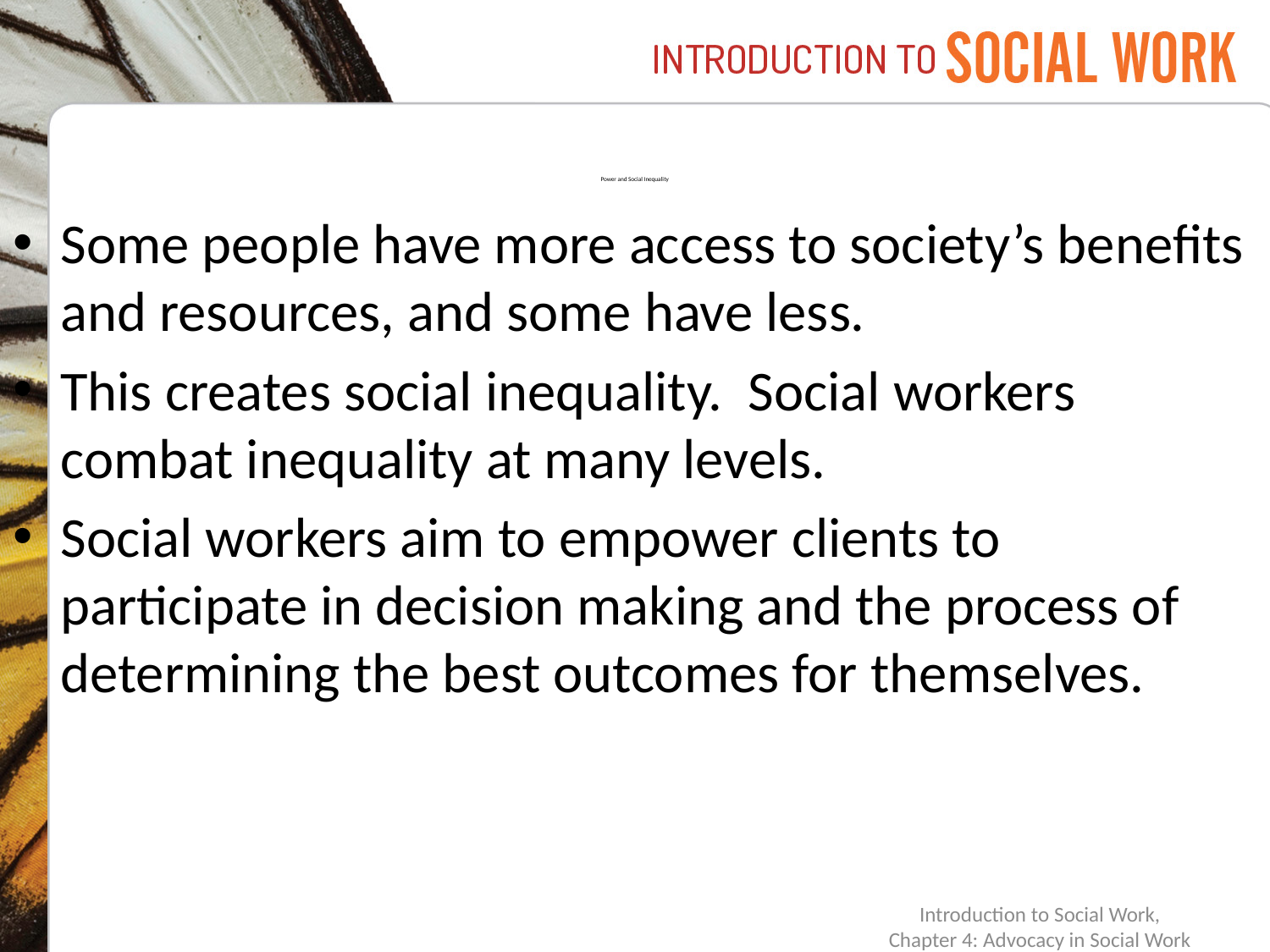

# Power and Social Inequality
Some people have more access to society’s benefits and resources, and some have less.
This creates social inequality.  Social workers combat inequality at many levels.
Social workers aim to empower clients to participate in decision making and the process of determining the best outcomes for themselves.

Introduction to Social Work,
Chapter 4: Advocacy in Social Work